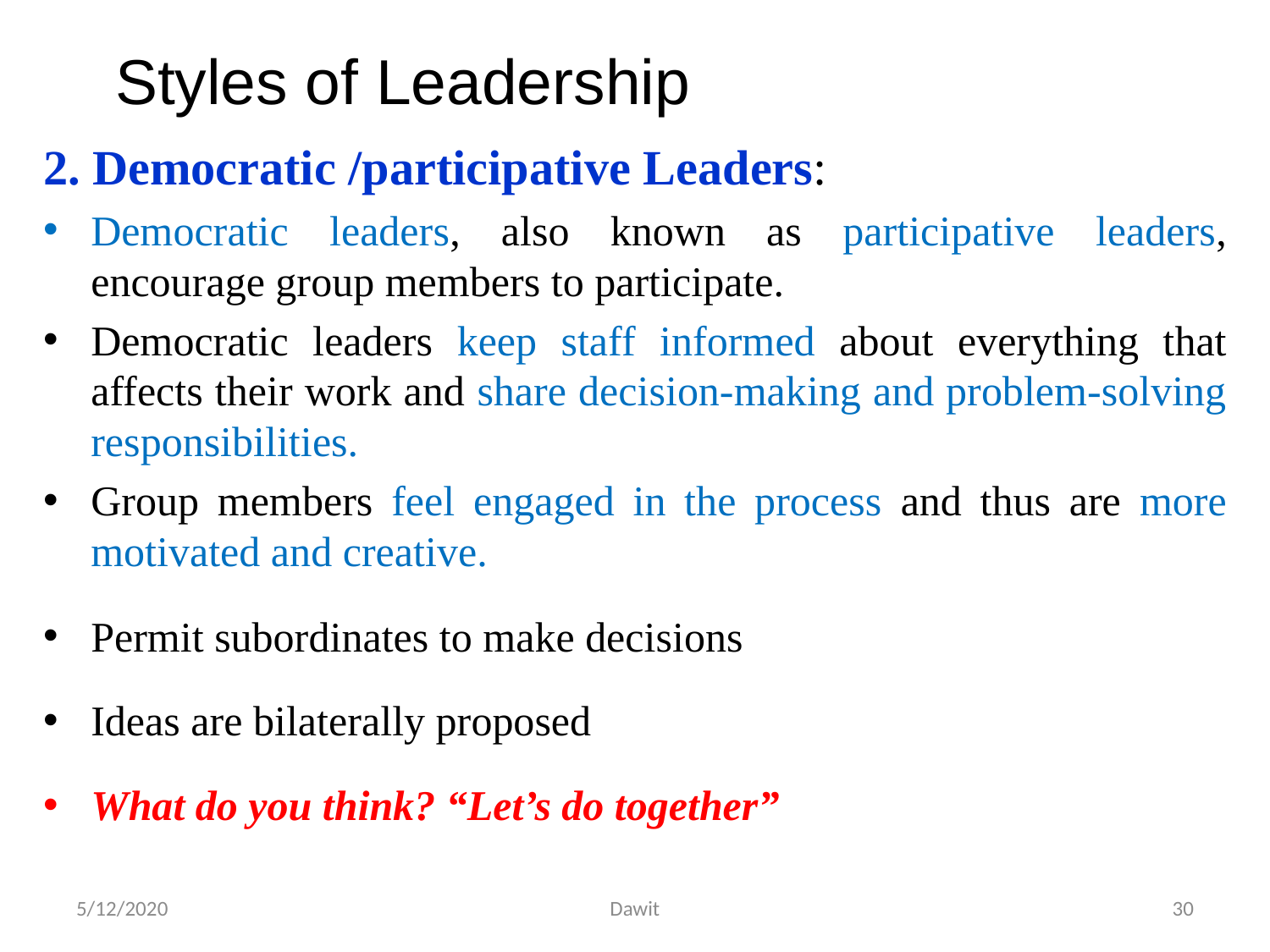

# Styles of Leadership
2. Democratic /participative Leaders:
Democratic leaders, also known as participative leaders, encourage group members to participate.
Democratic leaders keep staff informed about everything that affects their work and share decision-making and problem-solving responsibilities.
Group members feel engaged in the process and thus are more motivated and creative.
Permit subordinates to make decisions
Ideas are bilaterally proposed
What do you think? “Let’s do together”
5/12/2020
Dawit
30